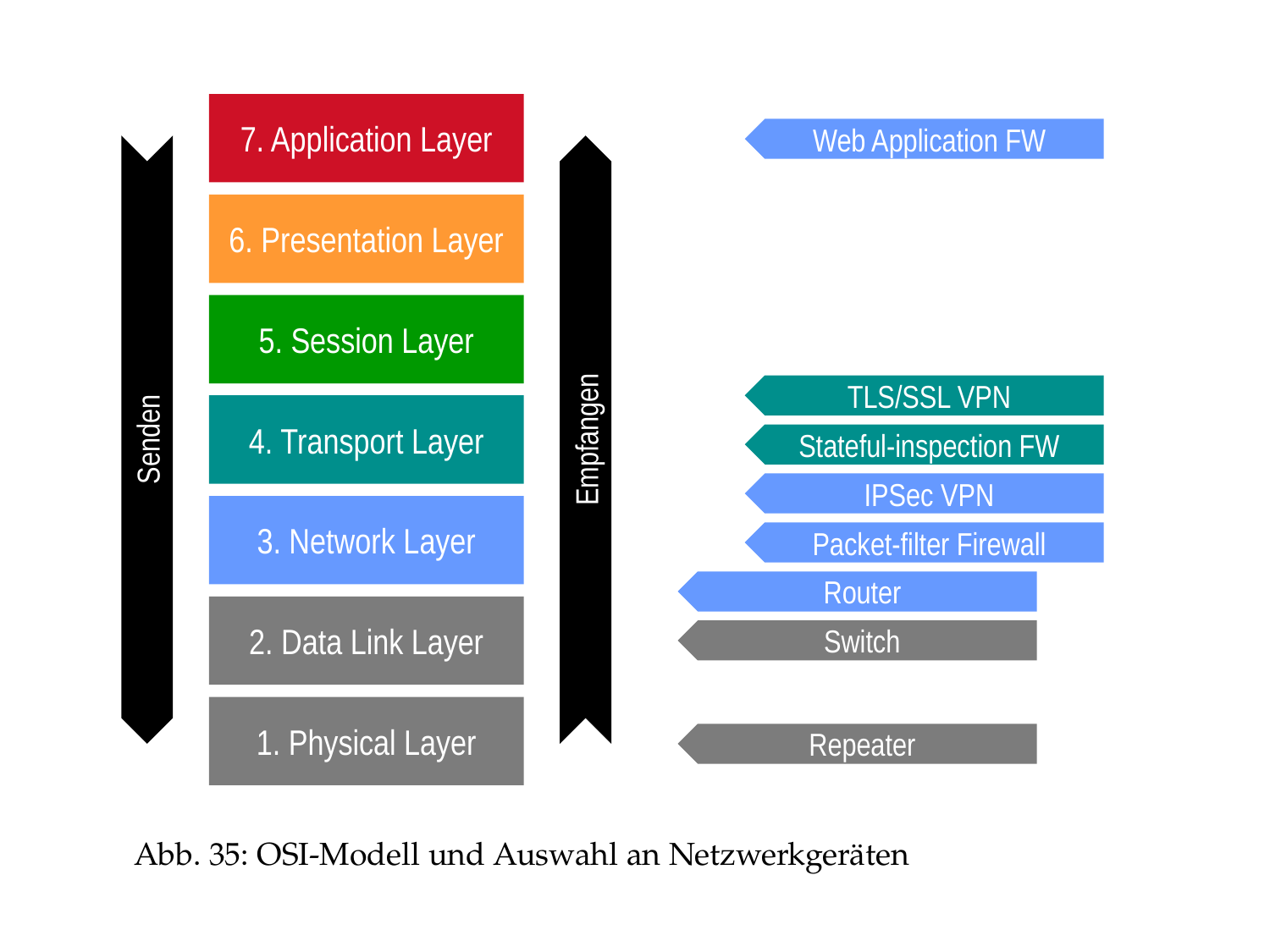

7. Application Layer
Web Application FW
6. Presentation Layer
5. Session Layer
TLS/SSL VPN
4. Transport Layer
Senden
Empfangen
Stateful-inspection FW
IPSec VPN
3. Network Layer
Packet-filter Firewall
Router
2. Data Link Layer
Switch
1. Physical Layer
Repeater
Abb. 35: OSI-Modell und Auswahl an Netzwerkgeräten